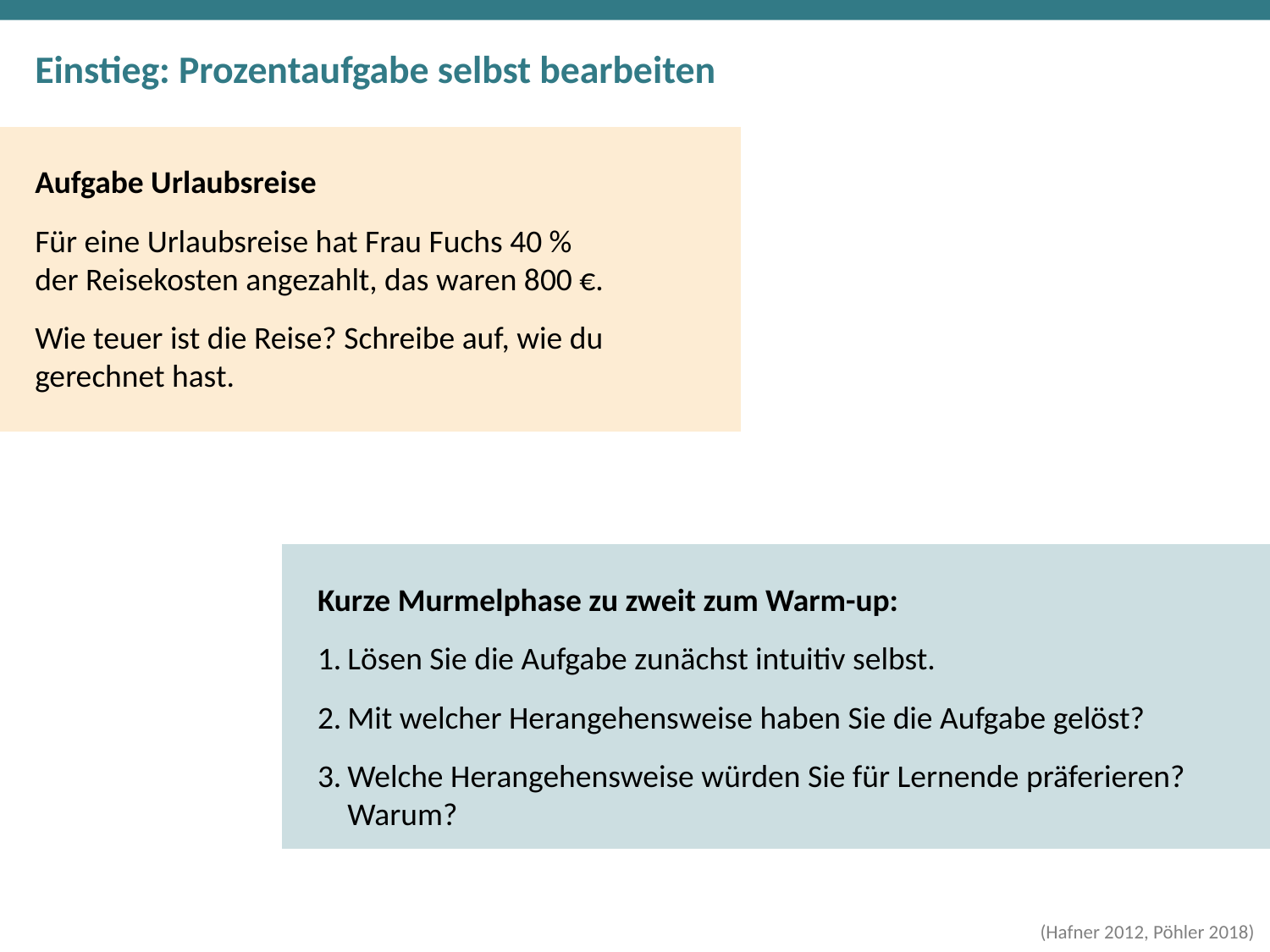

# Einstieg: Prozentaufgabe selbst bearbeiten
Aufgabe Urlaubsreise
Für eine Urlaubsreise hat Frau Fuchs 40 %
der Reisekosten angezahlt, das waren 800 €.
Wie teuer ist die Reise? Schreibe auf, wie du gerechnet hast.
Kurze Murmelphase zu zweit zum Warm-up:
Lösen Sie die Aufgabe zunächst intuitiv selbst.
Mit welcher Herangehensweise haben Sie die Aufgabe gelöst?
Welche Herangehensweise würden Sie für Lernende präferieren?
Warum?
(Hafner 2012, Pöhler 2018)